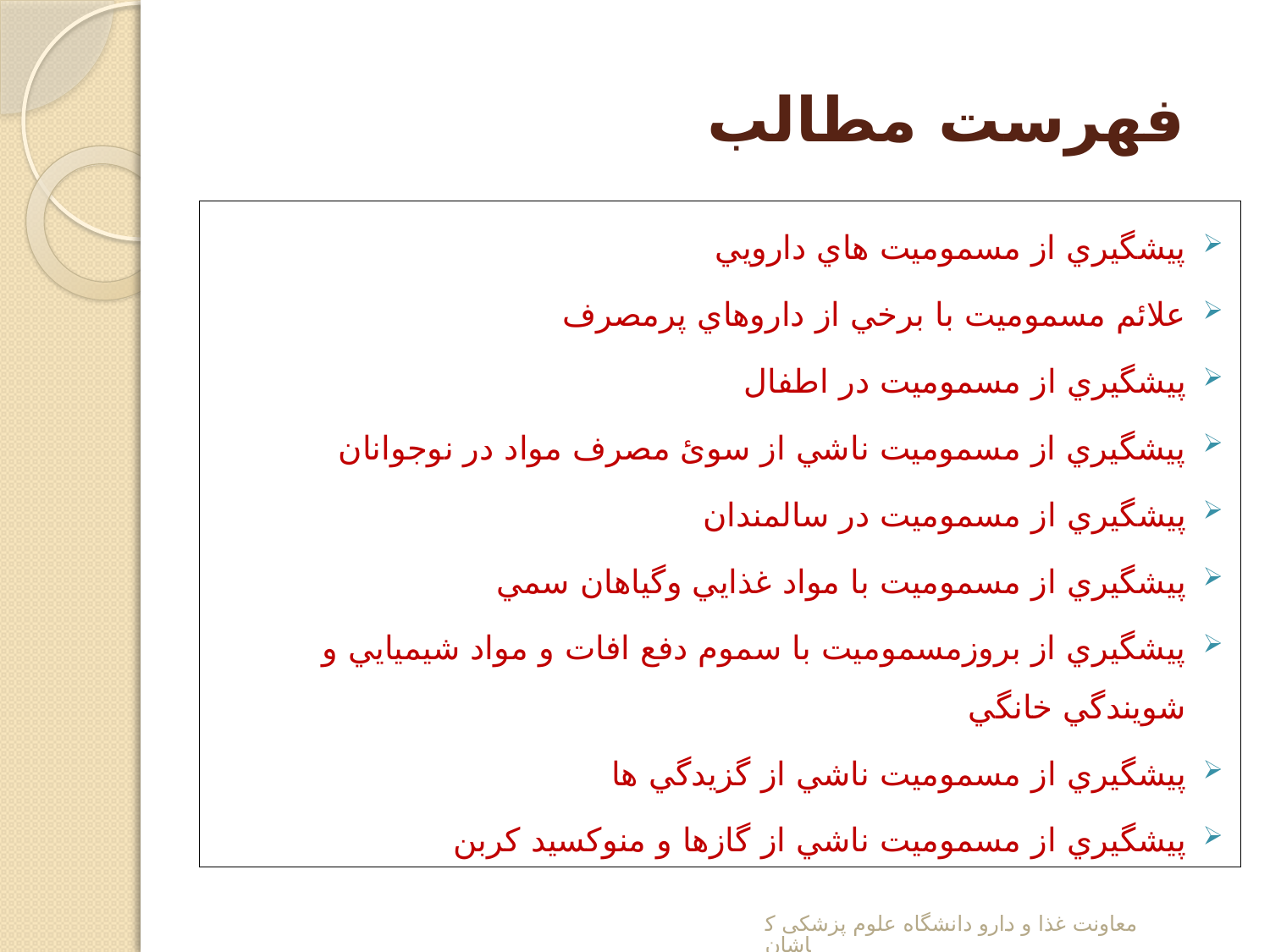

# فهرست مطالب
پيشگيري از مسموميت هاي دارويي
علائم مسموميت با برخي از داروهاي پرمصرف
پيشگيري از مسموميت در اطفال
پيشگيري از مسموميت ناشي از سوئ مصرف مواد در نوجوانان
پيشگيري از مسموميت در سالمندان
پيشگيري از مسموميت با مواد غذايي وگياهان سمي
پيشگيري از بروزمسموميت با سموم دفع افات و مواد شيميايي و شويندگي خانگي
پيشگيري از مسموميت ناشي از گزيدگي ها
پيشگيري از مسموميت ناشي از گازها و منوكسيد كربن
معاونت غذا و دارو دانشگاه علوم پزشکی کاشان